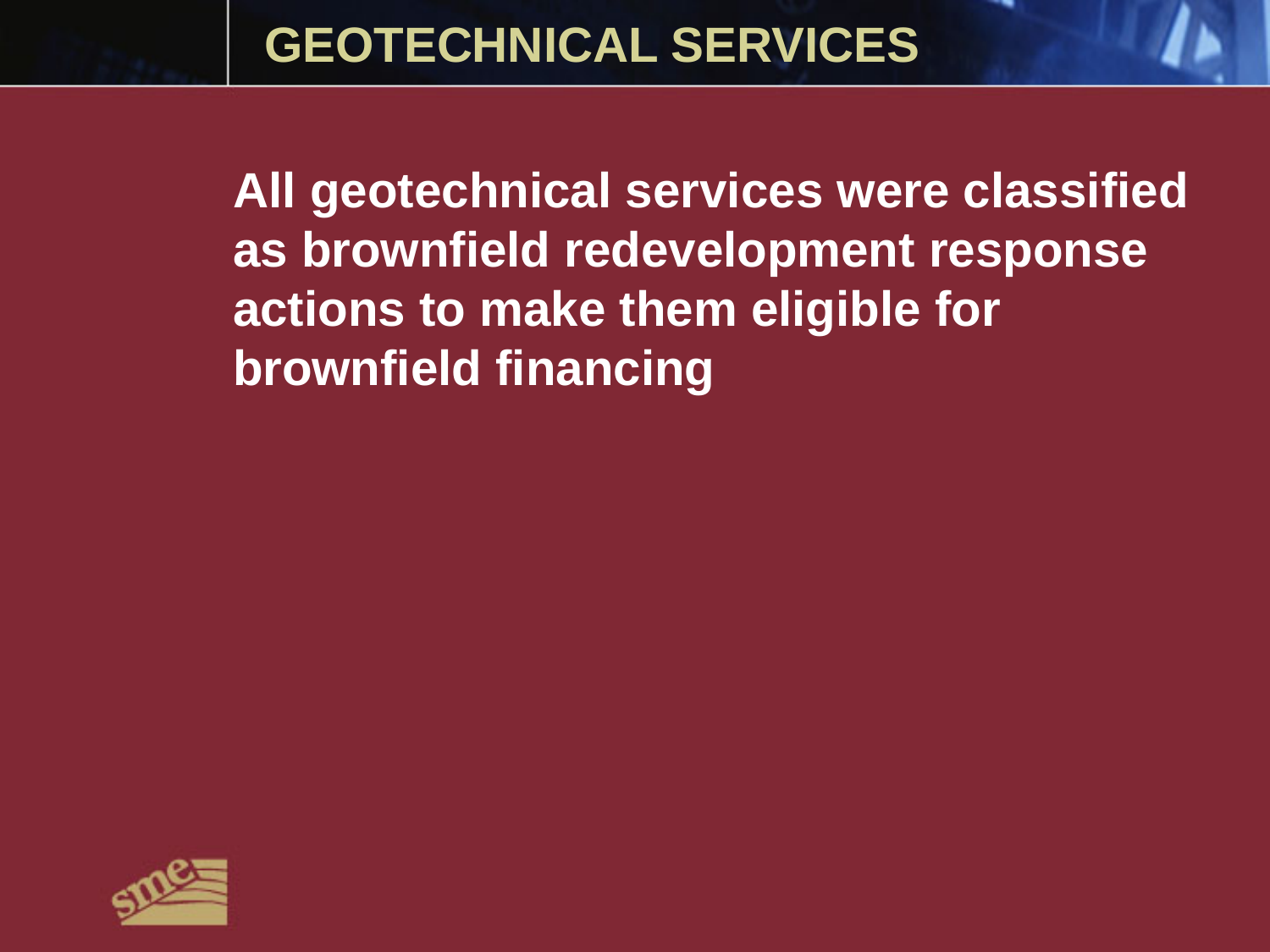

# GEOTECHNICAL SERVICES
All geotechnical services were classified as brownfield redevelopment response actions to make them eligible for brownfield financing